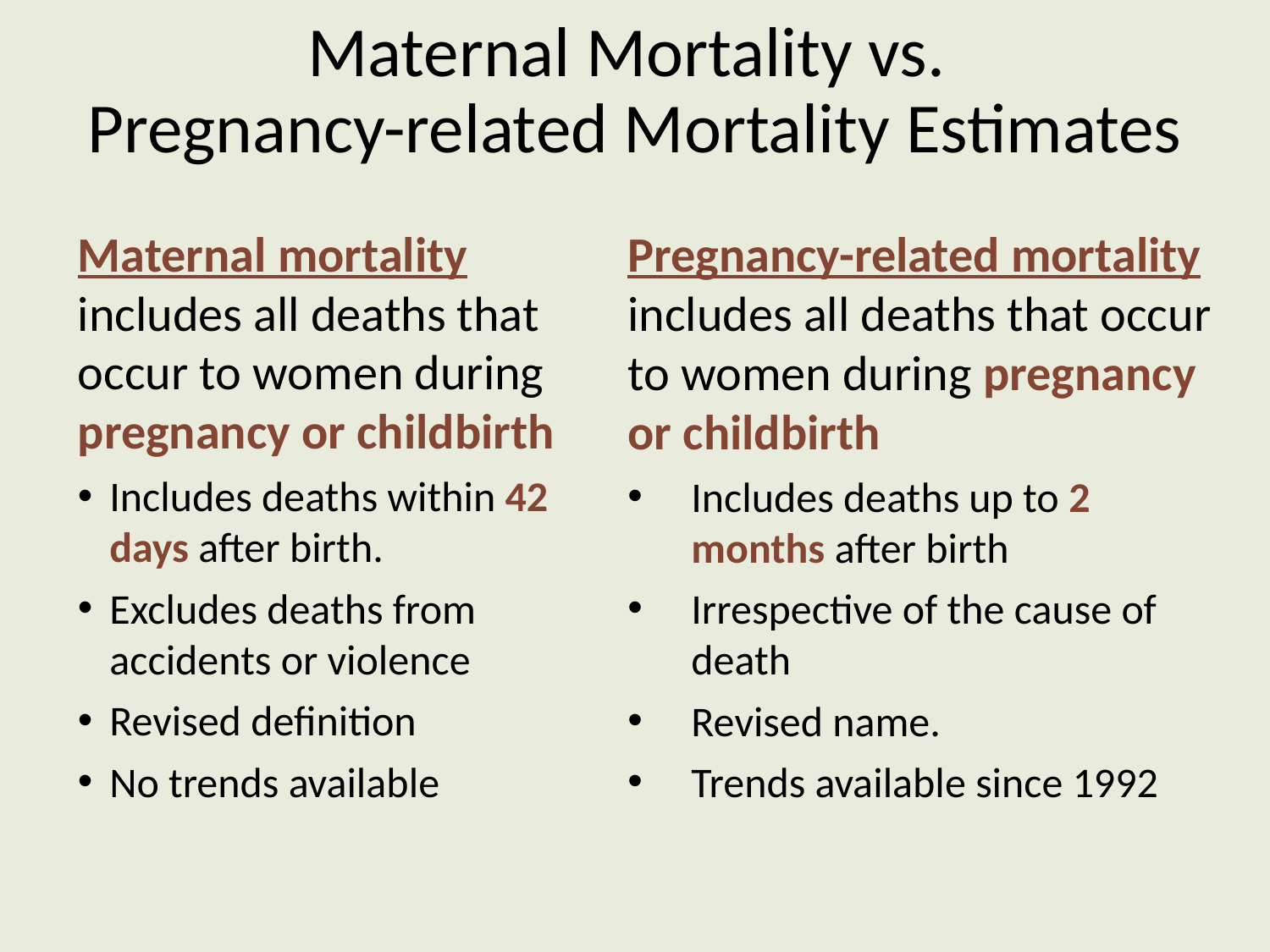

# Maternal Mortality vs. Pregnancy-related Mortality Estimates
Maternal mortality includes all deaths that occur to women during pregnancy or childbirth
Includes deaths within 42 days after birth.
Excludes deaths from accidents or violence
Revised definition
No trends available

Pregnancy-related mortality includes all deaths that occur to women during pregnancy or childbirth
Includes deaths up to 2 months after birth
Irrespective of the cause of death
Revised name.
Trends available since 1992